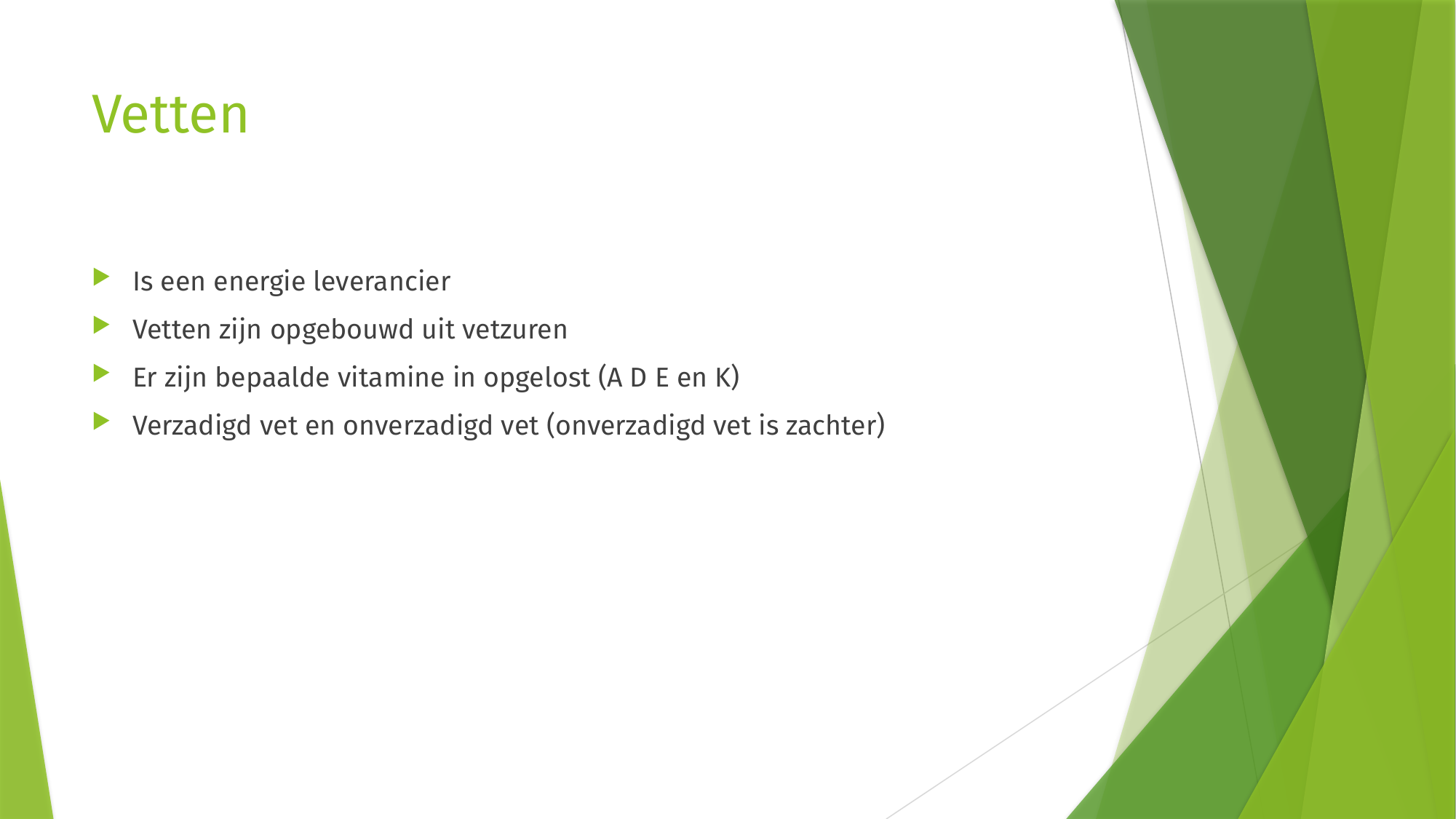

# Vetten
Is een energie leverancier
Vetten zijn opgebouwd uit vetzuren
Er zijn bepaalde vitamine in opgelost (A D E en K)
Verzadigd vet en onverzadigd vet (onverzadigd vet is zachter)